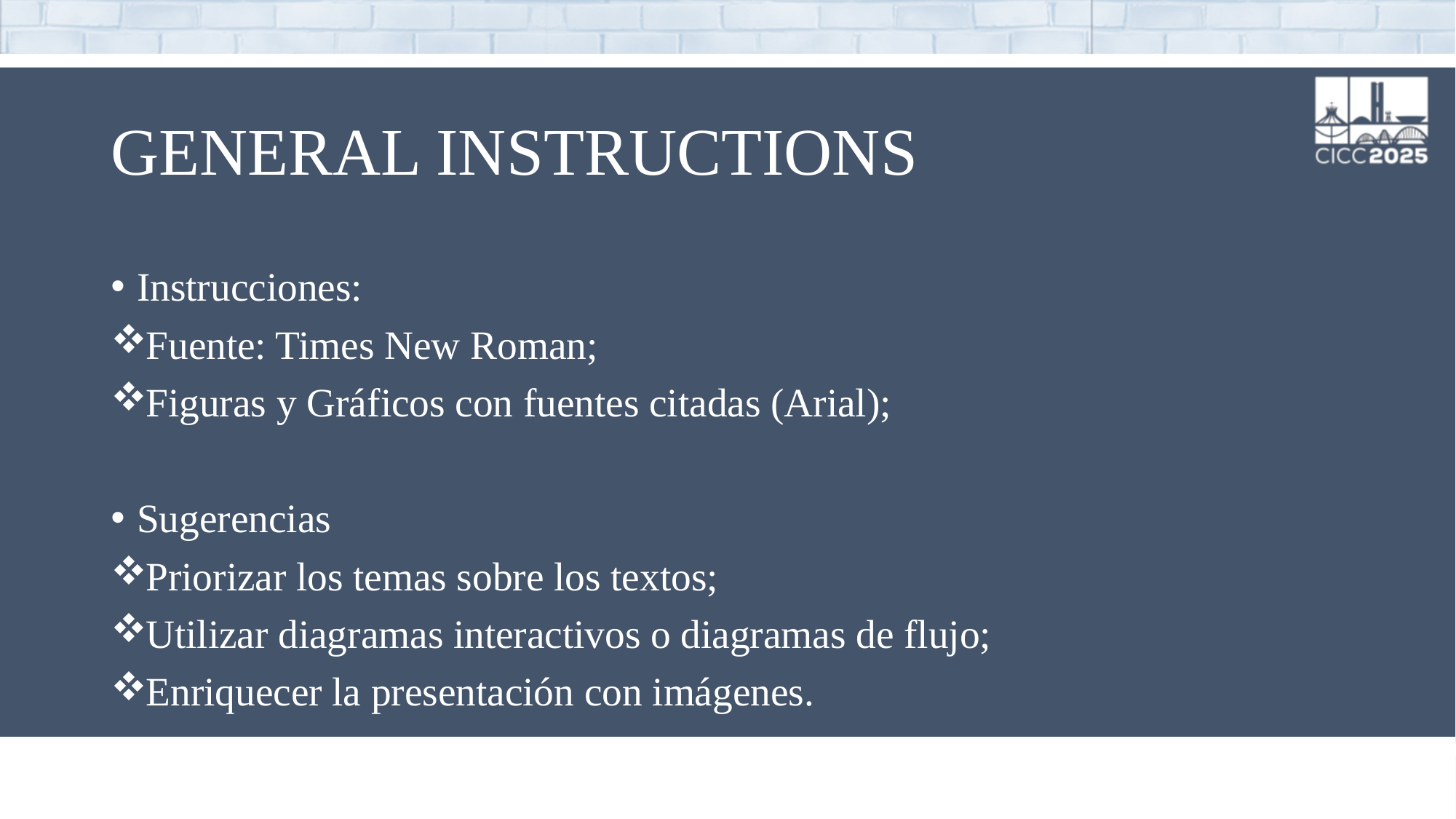

# GENERAL INSTRUCTIONS
Instrucciones:
Fuente: Times New Roman;
Figuras y Gráficos con fuentes citadas (Arial);

Sugerencias
Priorizar los temas sobre los textos;
Utilizar diagramas interactivos o diagramas de flujo;
Enriquecer la presentación con imágenes.